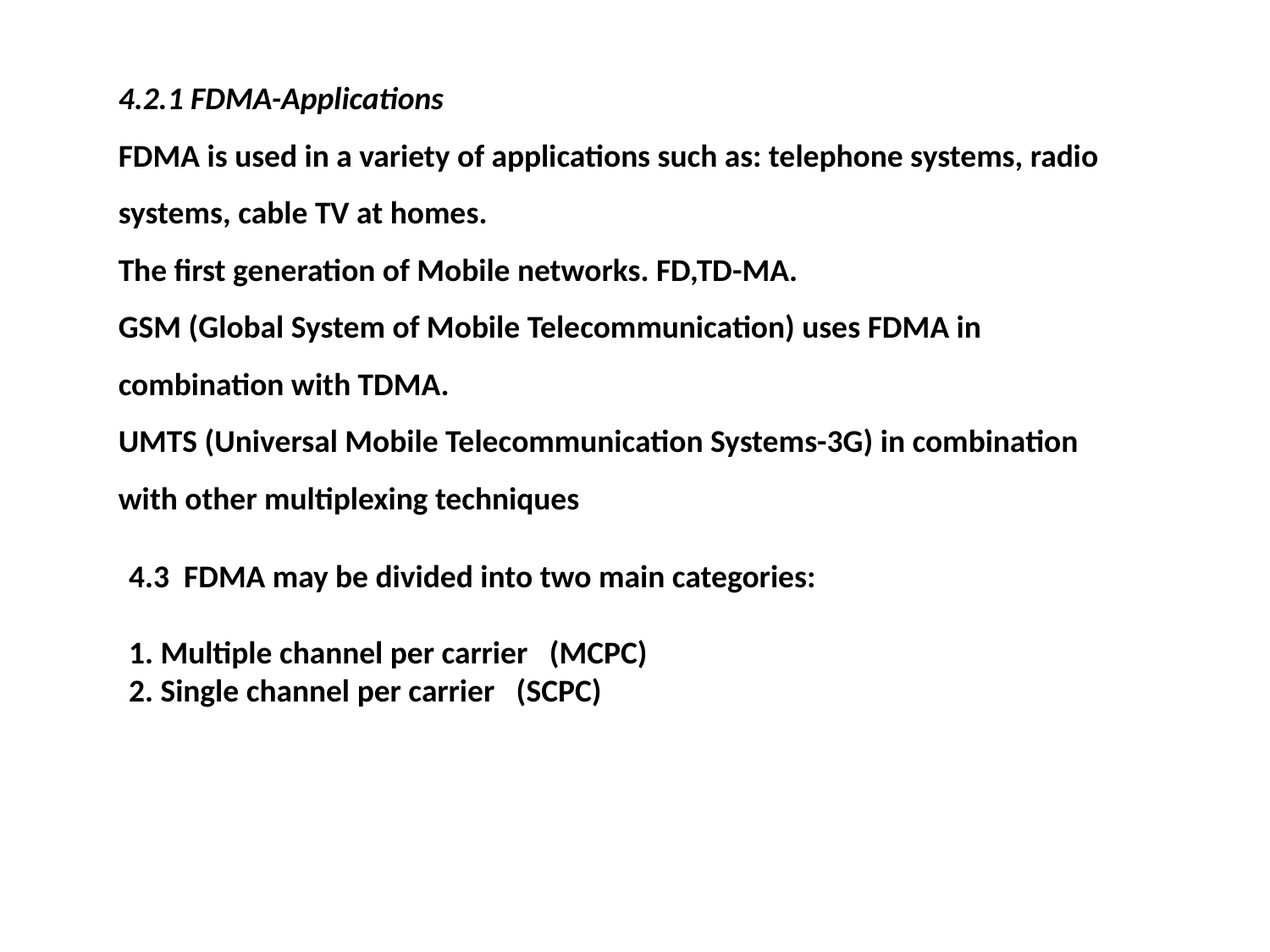

4.2.1 FDMA-Applications
FDMA is used in a variety of applications such as: telephone systems, radio systems, cable TV at homes.
The first generation of Mobile networks. FD,TD-MA.
GSM (Global System of Mobile Telecommunication) uses FDMA in combination with TDMA.
UMTS (Universal Mobile Telecommunication Systems-3G) in combination with other multiplexing techniques
4.3  FDMA may be divided into two main categories:

1. Multiple channel per carrier   (MCPC)
2. Single channel per carrier   (SCPC)